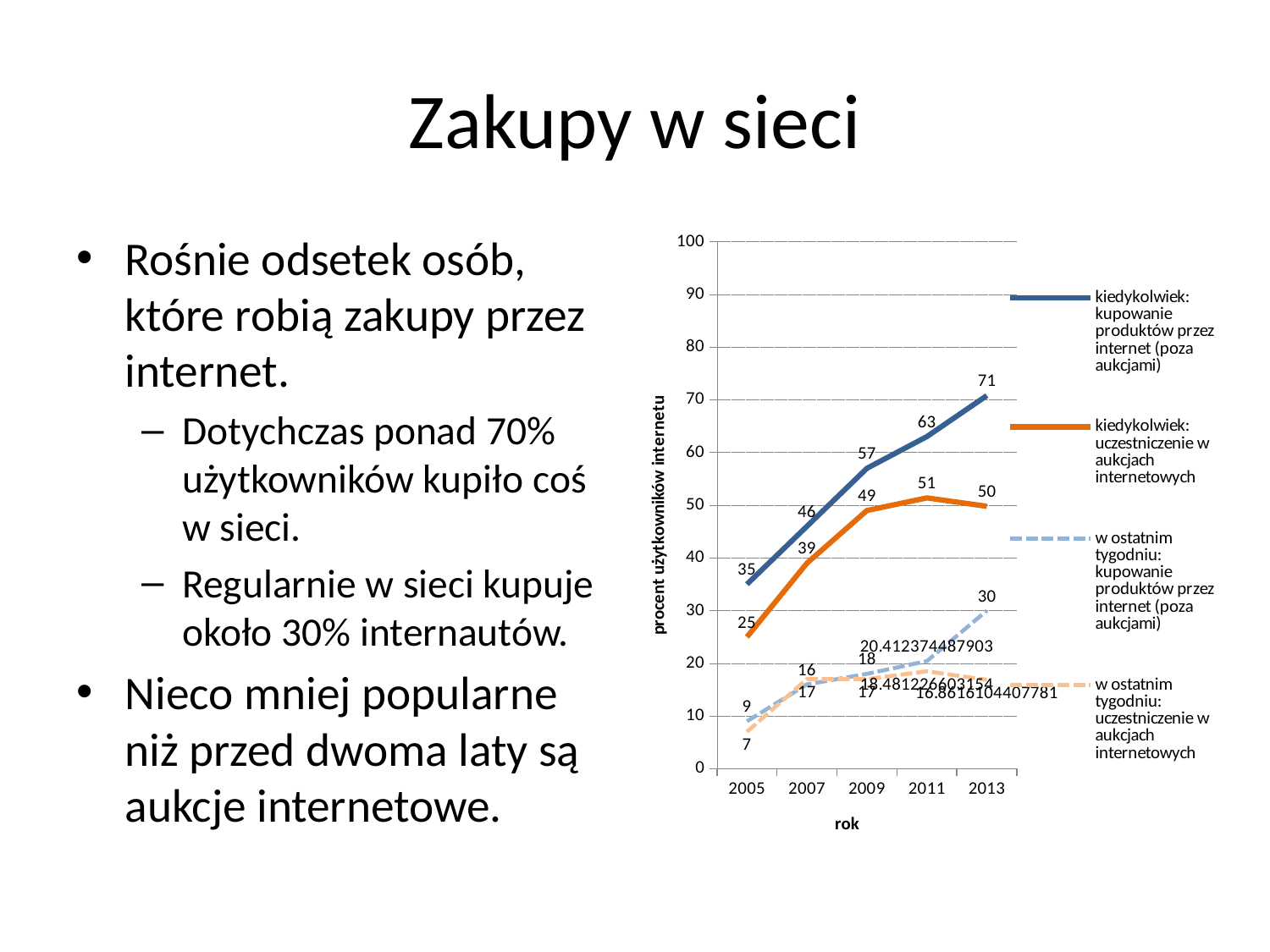

# Zakupy w sieci
Rośnie odsetek osób, które robią zakupy przez internet.
Dotychczas ponad 70% użytkowników kupiło coś w sieci.
Regularnie w sieci kupuje około 30% internautów.
Nieco mniej popularne niż przed dwoma laty są aukcje internetowe.

### Chart

| Category | kiedykolwiek:  kupowanie produktów przez internet (poza aukcjami) | kiedykolwiek:  uczestniczenie w aukcjach internetowych | w ostatnim tygodniu:  kupowanie produktów przez internet (poza aukcjami) | w ostatnim tygodniu:  uczestniczenie w aukcjach internetowych |
|---|---|---|---|---|
| 2005 | 35.0 | 25.0 | 9.0 | 7.0 |
| 2007 | 46.0 | 39.0 | 16.0 | 17.0 |
| 2009 | 57.0 | 49.0 | 18.0 | 17.0 |
| 2011 | 63.017617535144524 | 51.39029248717285 | 20.41237448790299 | 18.481226603154 |
| 2013 | 70.8 | 49.8 | 30.0 | 16.861610440778094 |